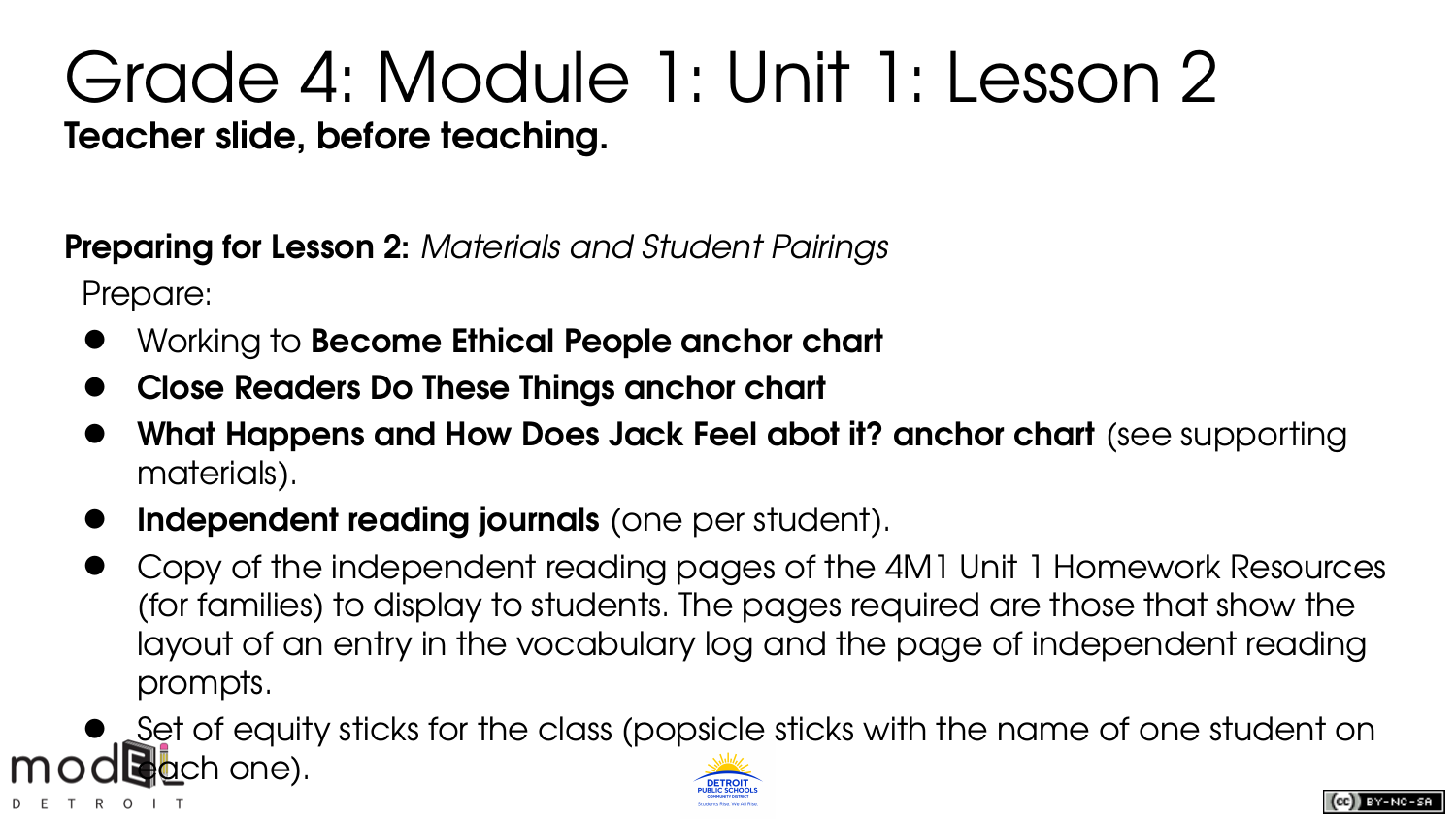

# Grade 4: Module 1: Unit 1: Lesson 2
Teacher slide, before teaching.
Preparing for Lesson 2: Materials and Student Pairings
  Prepare:
Working to Become Ethical People anchor chart
Close Readers Do These Things anchor chart
What Happens and How Does Jack Feel abot it? anchor chart (see supporting materials).
Independent reading journals (one per student).
Copy of the independent reading pages of the 4M1 Unit 1 Homework Resources (for families) to display to students. The pages required are those that show the layout of an entry in the vocabulary log and the page of independent reading prompts.
Set of equity sticks for the class (popsicle sticks with the name of one student on each one).